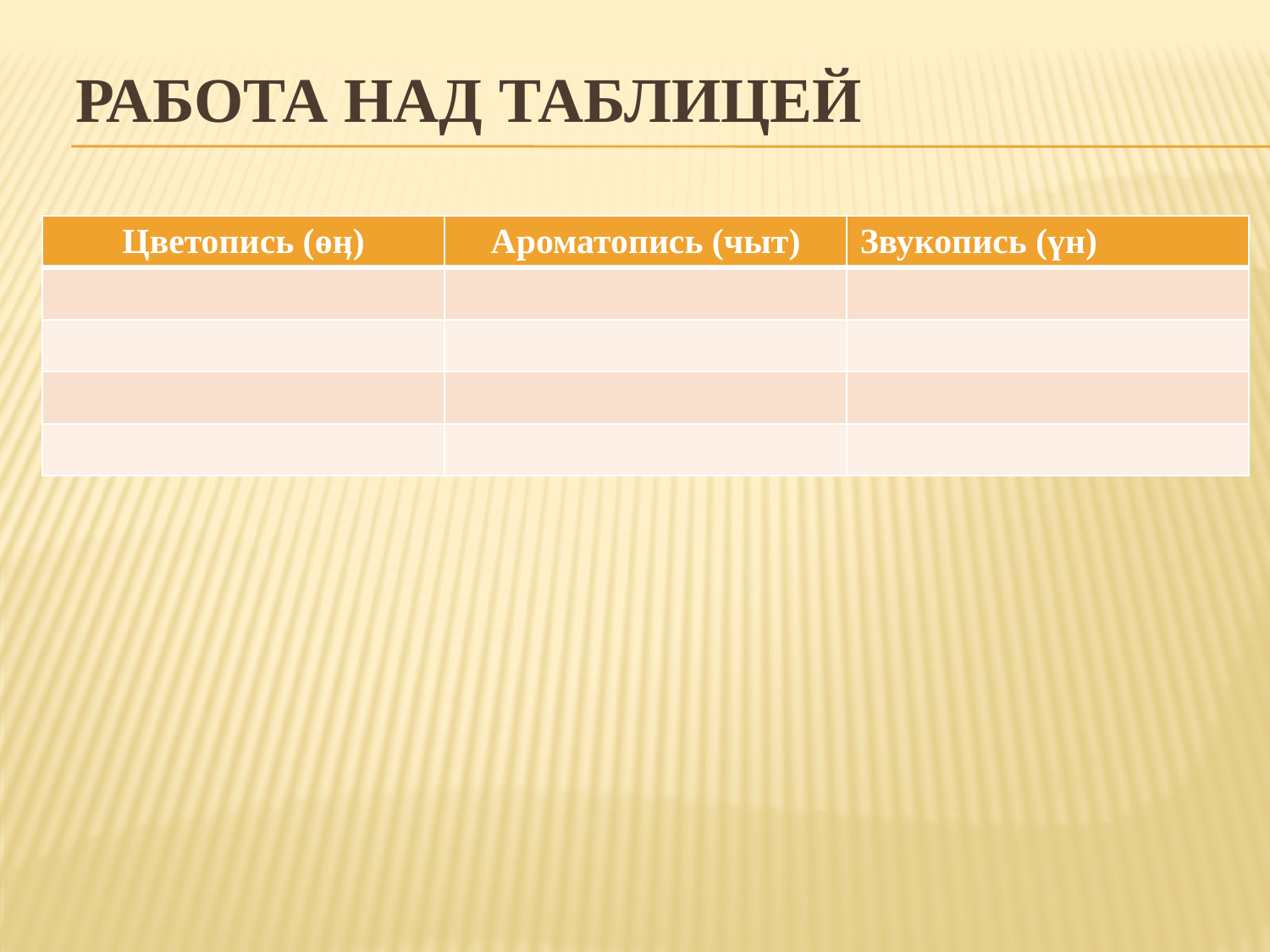

# Работа над таблицей
| Цветопись (өӊ) | Ароматопись (чыт) | Звукопись (үн) |
| --- | --- | --- |
|  |  |  |
|  |  |  |
|  |  |  |
|  |  |  |